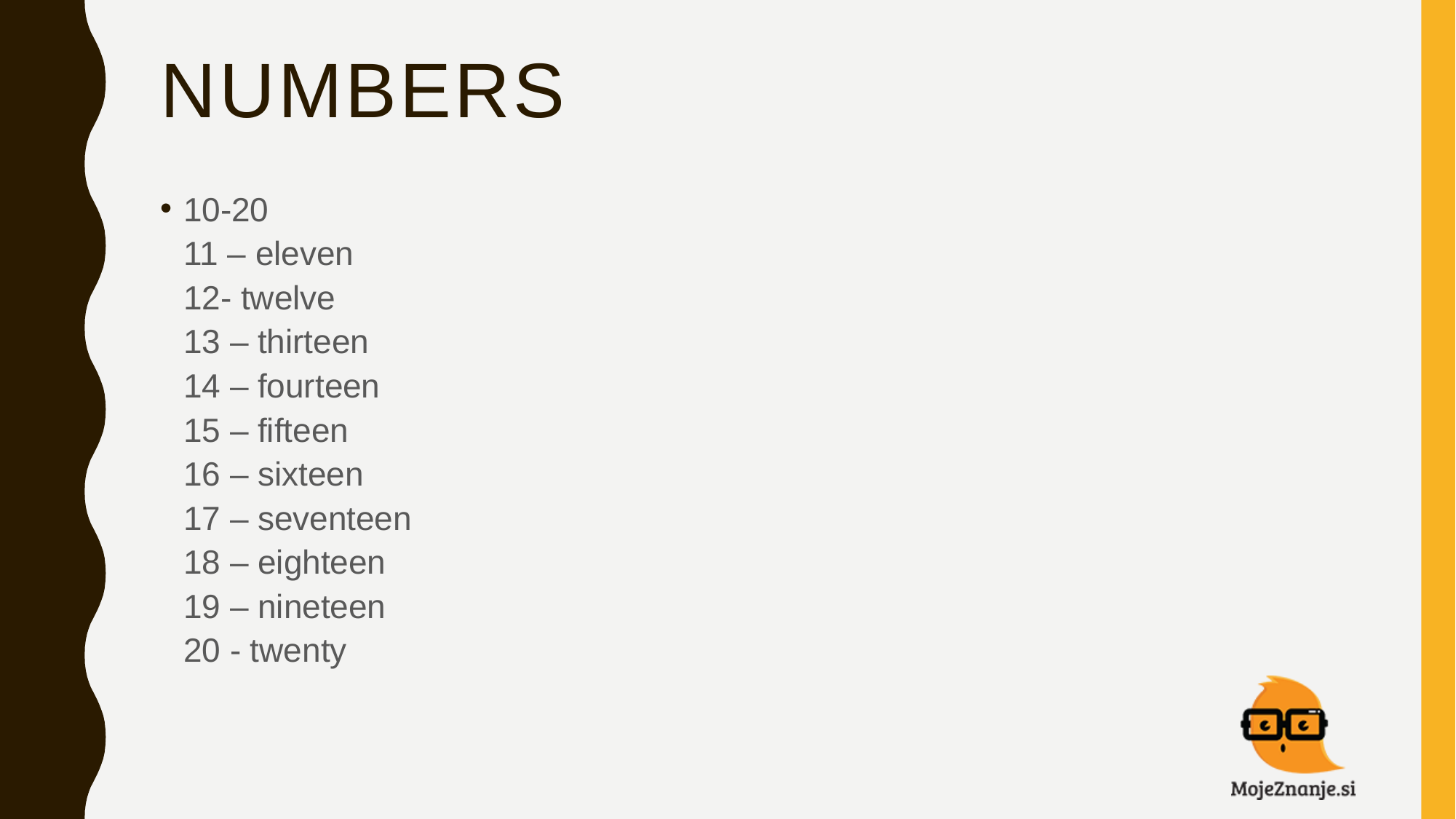

# NUMBERS
10-20
11 – eleven
12- twelve
13 – thirteen
14 – fourteen
15 – fifteen
16 – sixteen
17 – seventeen
18 – eighteen
19 – nineteen
20 - twenty